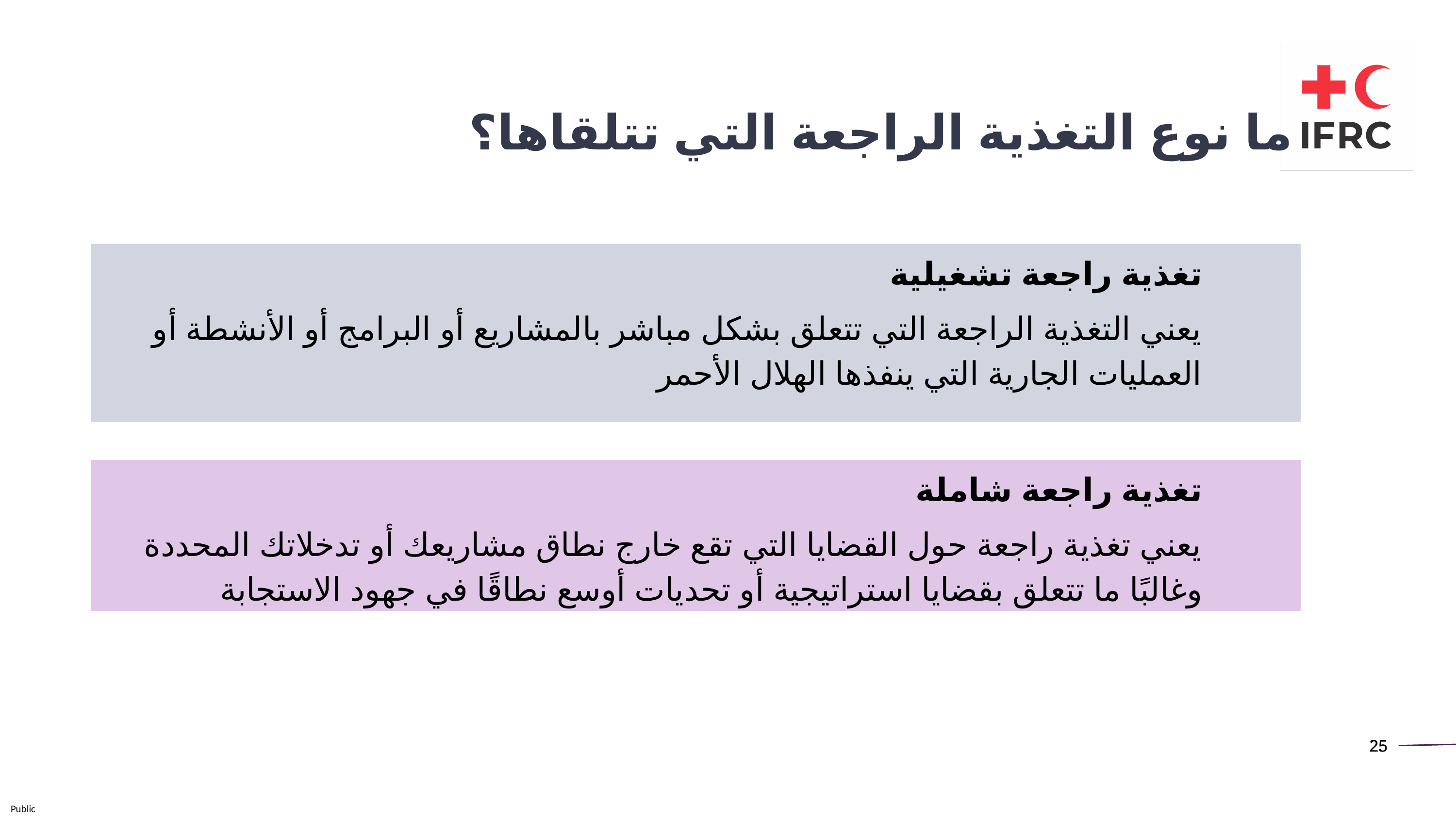

ما نوع التغذية الراجعة التي تتلقاها؟
تغذية راجعة تشغيلية
يعني التغذية الراجعة التي تتعلق بشكل مباشر بالمشاريع أو البرامج أو الأنشطة أو العمليات الجارية التي ينفذها الهلال الأحمر

تغذية راجعة شاملة
يعني تغذية راجعة حول القضايا التي تقع خارج نطاق مشاريعك أو تدخلاتك المحددة وغالبًا ما تتعلق بقضايا استراتيجية أو تحديات أوسع نطاقًا في جهود الاستجابة